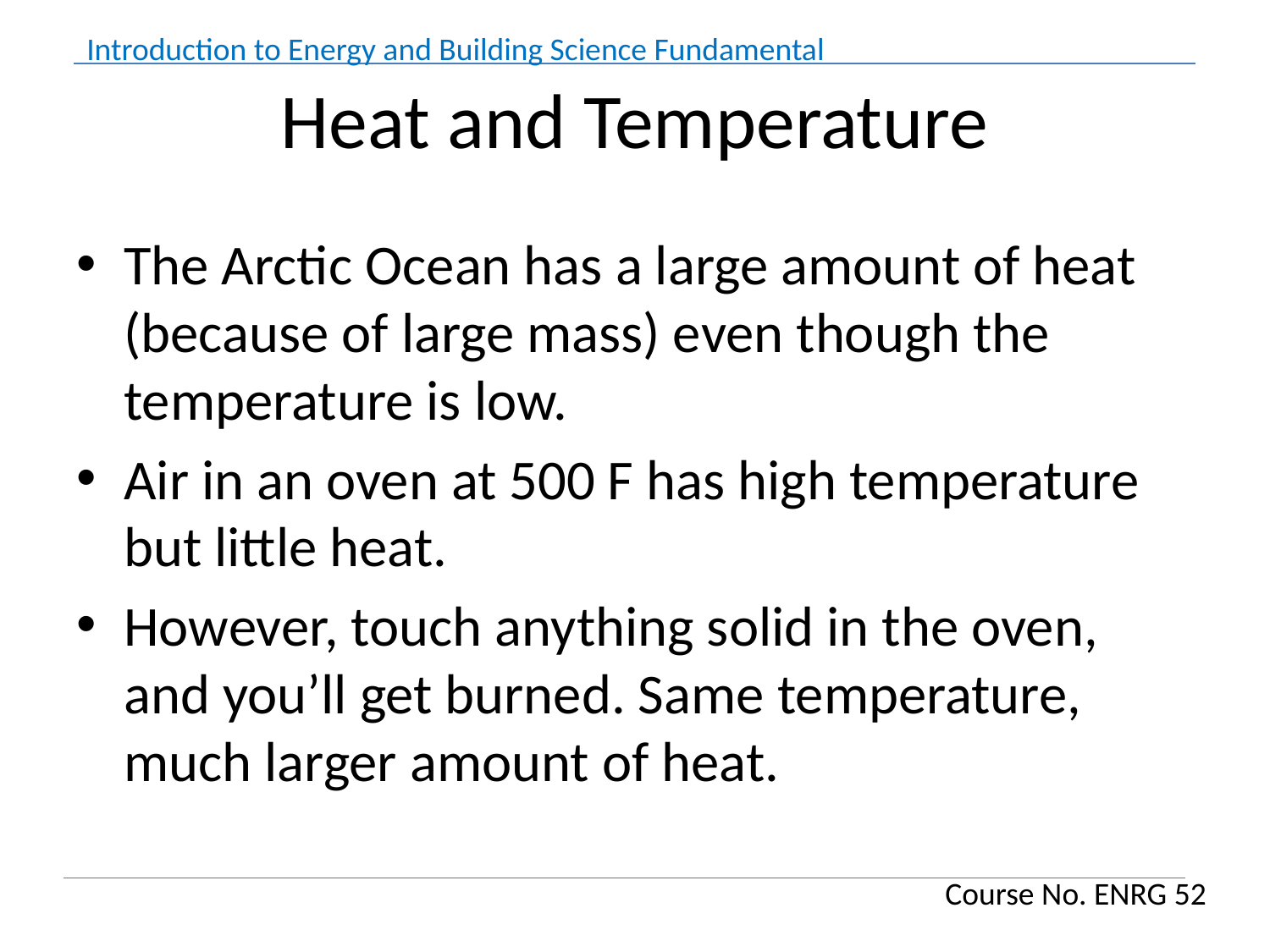

# Heat and Temperature
The Arctic Ocean has a large amount of heat (because of large mass) even though the temperature is low.
Air in an oven at 500 F has high temperature but little heat.
However, touch anything solid in the oven, and you’ll get burned. Same temperature, much larger amount of heat.